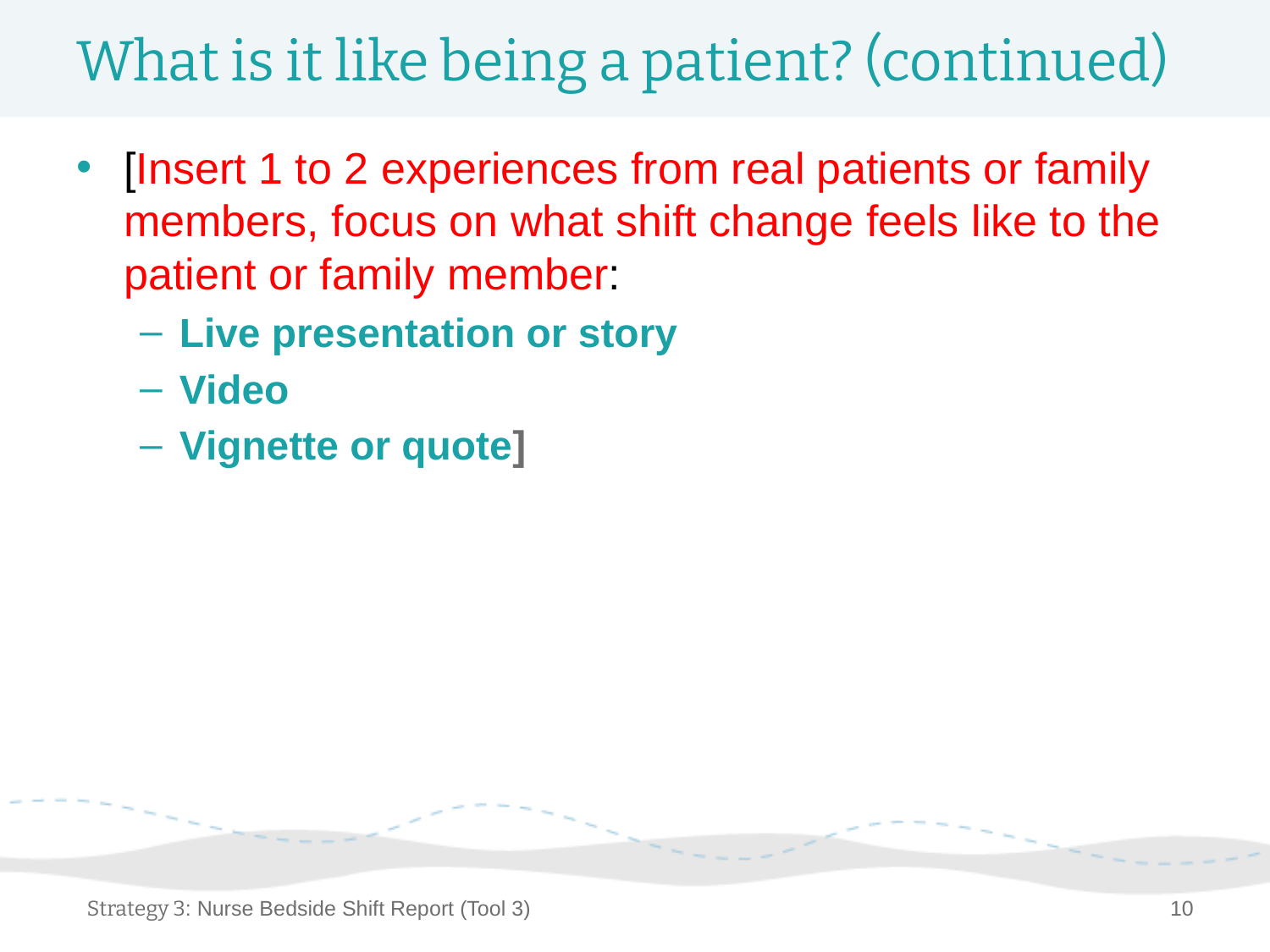

# What is it like being a patient? (continued)
[Insert 1 to 2 experiences from real patients or family members, focus on what shift change feels like to the patient or family member:
Live presentation or story
Video
Vignette or quote]
Strategy 3: Nurse Bedside Shift Report (Tool 3)
10